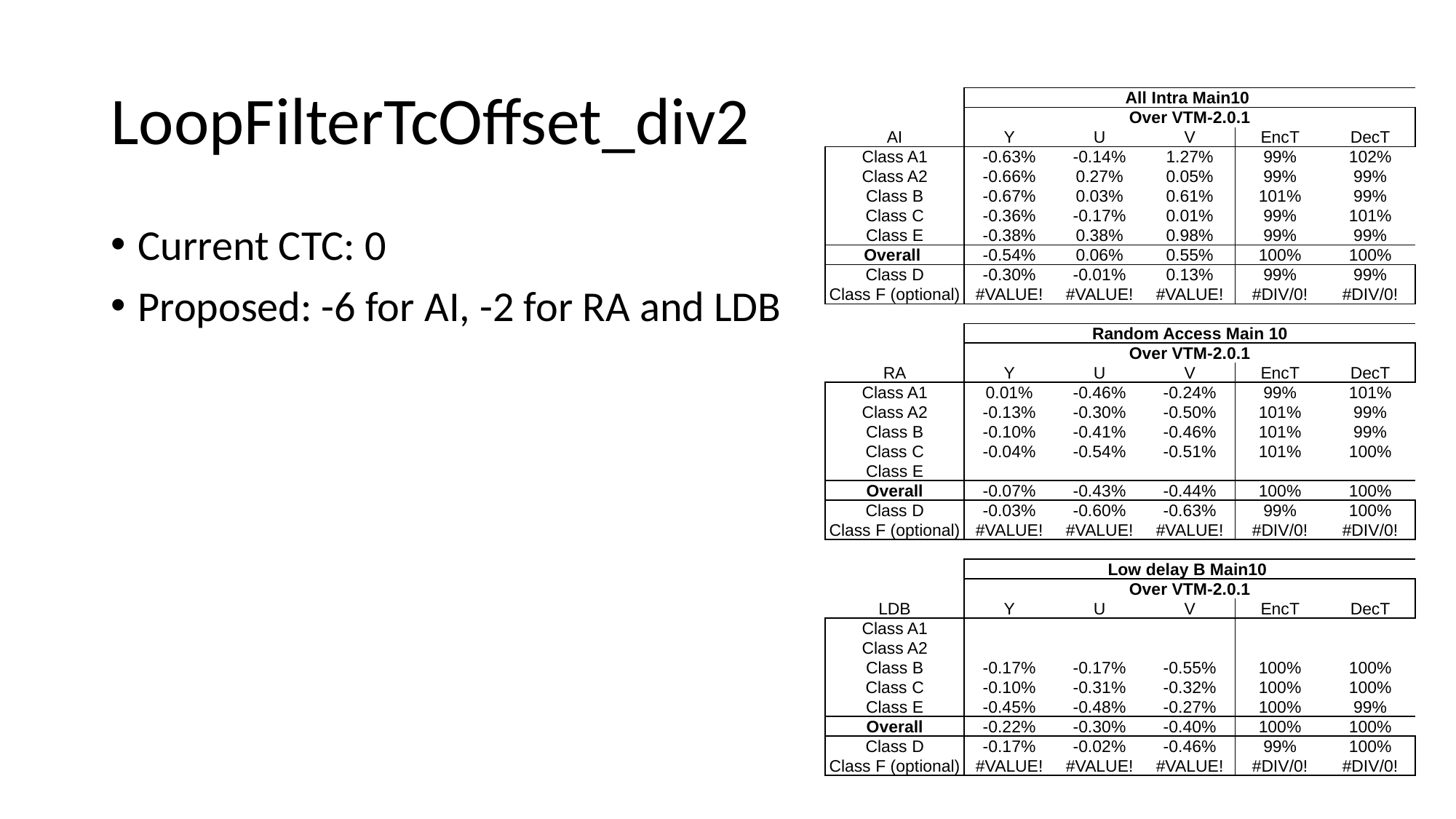

# LoopFilterTcOffset_div2
|  | All Intra Main10 |  |  |  |  |
| --- | --- | --- | --- | --- | --- |
|  | Over VTM-2.0.1 |  |  |  |  |
| AI | Y | U | V | EncT | DecT |
| Class A1 | -0.63% | -0.14% | 1.27% | 99% | 102% |
| Class A2 | -0.66% | 0.27% | 0.05% | 99% | 99% |
| Class B | -0.67% | 0.03% | 0.61% | 101% | 99% |
| Class C | -0.36% | -0.17% | 0.01% | 99% | 101% |
| Class E | -0.38% | 0.38% | 0.98% | 99% | 99% |
| Overall | -0.54% | 0.06% | 0.55% | 100% | 100% |
| Class D | -0.30% | -0.01% | 0.13% | 99% | 99% |
| Class F (optional) | #VALUE! | #VALUE! | #VALUE! | #DIV/0! | #DIV/0! |
|  |  |  |  |  |  |
|  | Random Access Main 10 |  |  |  |  |
|  | Over VTM-2.0.1 |  |  |  |  |
| RA | Y | U | V | EncT | DecT |
| Class A1 | 0.01% | -0.46% | -0.24% | 99% | 101% |
| Class A2 | -0.13% | -0.30% | -0.50% | 101% | 99% |
| Class B | -0.10% | -0.41% | -0.46% | 101% | 99% |
| Class C | -0.04% | -0.54% | -0.51% | 101% | 100% |
| Class E |  |  |  |  |  |
| Overall | -0.07% | -0.43% | -0.44% | 100% | 100% |
| Class D | -0.03% | -0.60% | -0.63% | 99% | 100% |
| Class F (optional) | #VALUE! | #VALUE! | #VALUE! | #DIV/0! | #DIV/0! |
|  |  |  |  |  |  |
|  | Low delay B Main10 |  |  |  |  |
|  | Over VTM-2.0.1 |  |  |  |  |
| LDB | Y | U | V | EncT | DecT |
| Class A1 |  |  |  |  |  |
| Class A2 |  |  |  |  |  |
| Class B | -0.17% | -0.17% | -0.55% | 100% | 100% |
| Class C | -0.10% | -0.31% | -0.32% | 100% | 100% |
| Class E | -0.45% | -0.48% | -0.27% | 100% | 99% |
| Overall | -0.22% | -0.30% | -0.40% | 100% | 100% |
| Class D | -0.17% | -0.02% | -0.46% | 99% | 100% |
| Class F (optional) | #VALUE! | #VALUE! | #VALUE! | #DIV/0! | #DIV/0! |
Current CTC: 0
Proposed: -6 for AI, -2 for RA and LDB